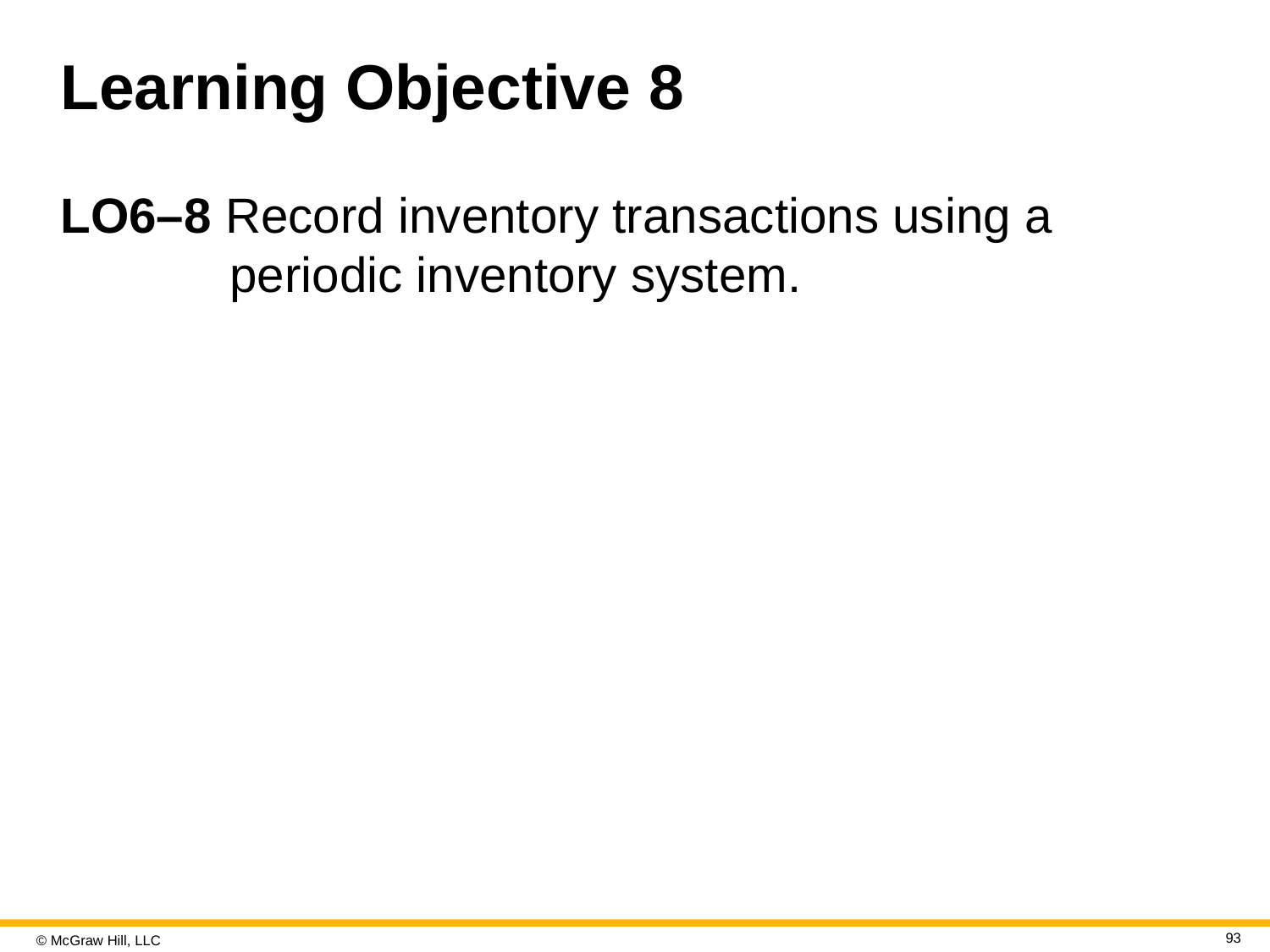

# Learning Objective 8
L O6–8 Record inventory transactions using a periodic inventory system.
93